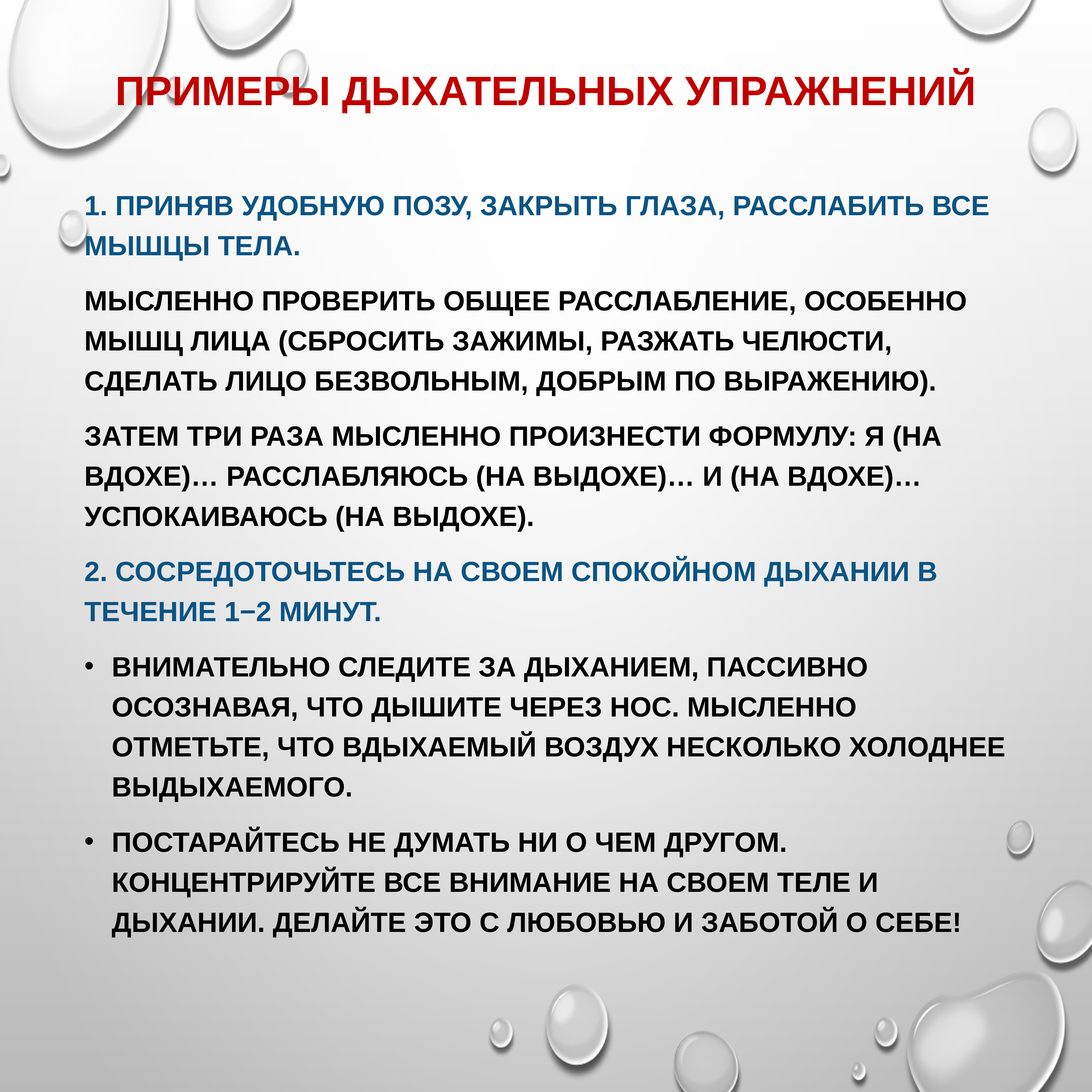

Примеры дыхательных упражнений

1. Приняв удобную позу, закрыть глаза, расслабить все мышцы тела.
Мысленно проверить общее расслабление, особенно мышц лица (сбросить зажимы, разжать челюсти, сделать лицо безвольным, добрым по выражению).
Затем три раза мысленно произнести формулу: Я (на вдохе)… РАССЛАБЛЯЮСЬ (на выдохе)… И (на вдохе)… УСПОКАИВАЮСЬ (на выдохе).
2. Сосредоточьтесь на своем спокойном дыхании в течение 1−2 минут.
Внимательно следите за дыханием, пассивно осознавая, что дышите через нос. Мысленно отметьте, что вдыхаемый воздух несколько холоднее выдыхаемого.
Постарайтесь не думать ни о чем другом. Концентрируйте все внимание на своем теле и дыхании. Делайте это с любовью и заботой о себе!